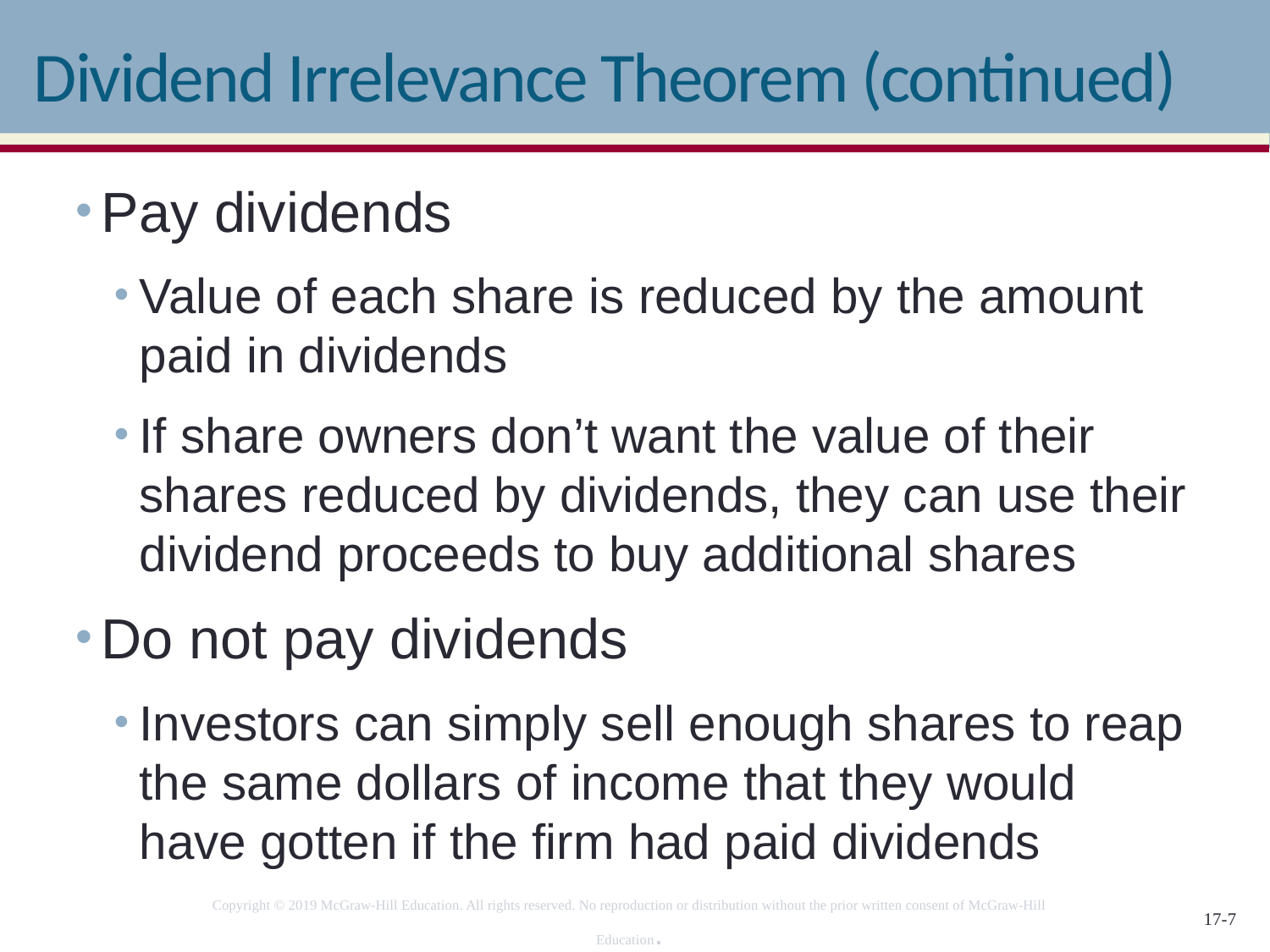

# Dividend Irrelevance Theorem (continued)
Pay dividends
Value of each share is reduced by the amount paid in dividends
If share owners don’t want the value of their shares reduced by dividends, they can use their dividend proceeds to buy additional shares
Do not pay dividends
Investors can simply sell enough shares to reap the same dollars of income that they would have gotten if the firm had paid dividends
Copyright © 2019 McGraw-Hill Education. All rights reserved. No reproduction or distribution without the prior written consent of McGraw-Hill Education.